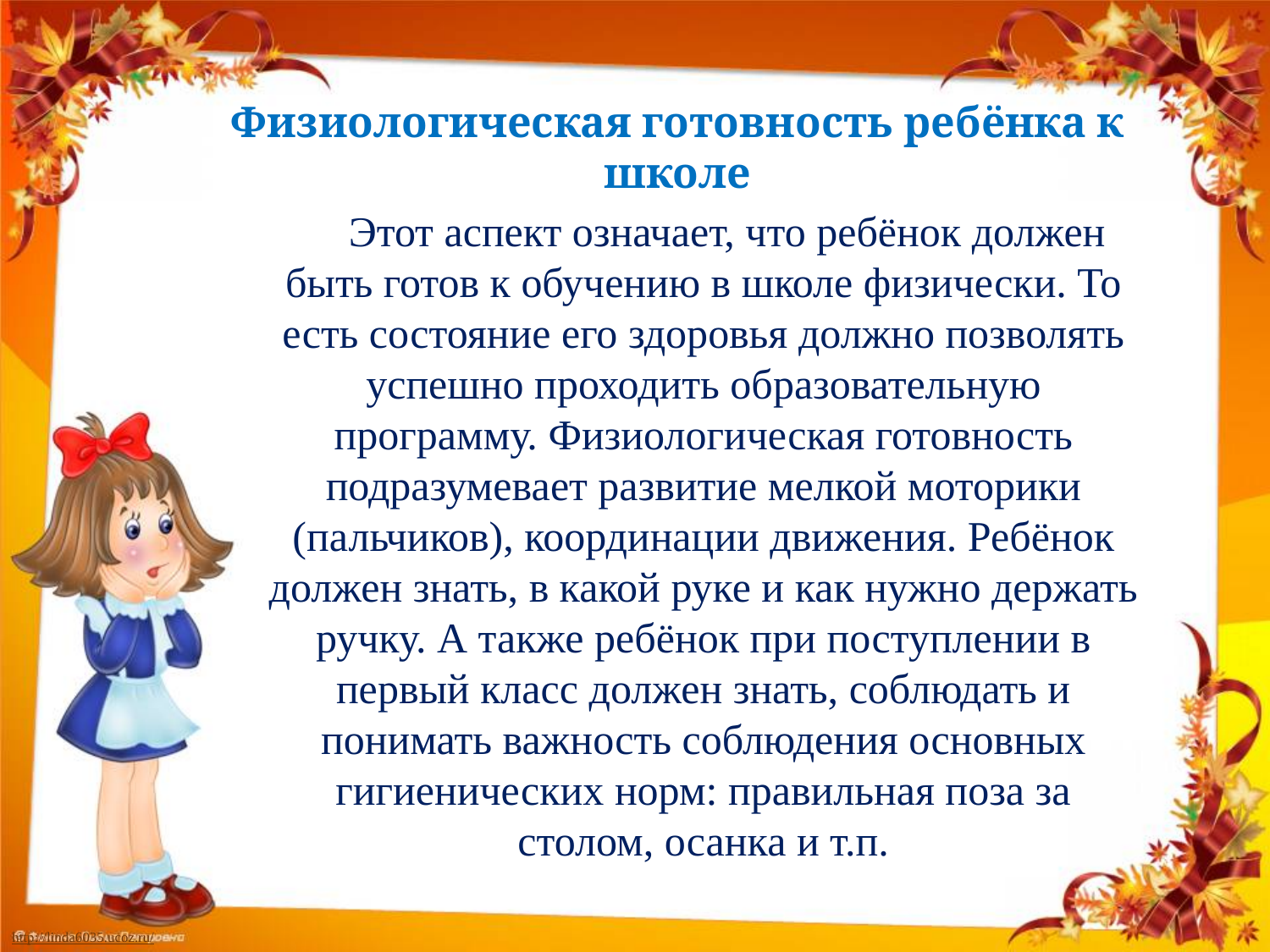

# Физиологическая готовность ребёнка к школе
         Этот аспект означает, что ребёнок должен быть готов к обучению в школе физически. То есть состояние его здоровья должно позволять успешно проходить образовательную программу. Физиологическая готовность подразумевает развитие мелкой моторики (пальчиков), координации движения. Ребёнок должен знать, в какой руке и как нужно держать ручку. А также ребёнок при поступлении в первый класс должен знать, соблюдать и понимать важность соблюдения основных гигиенических норм: правильная поза за столом, осанка и т.п.